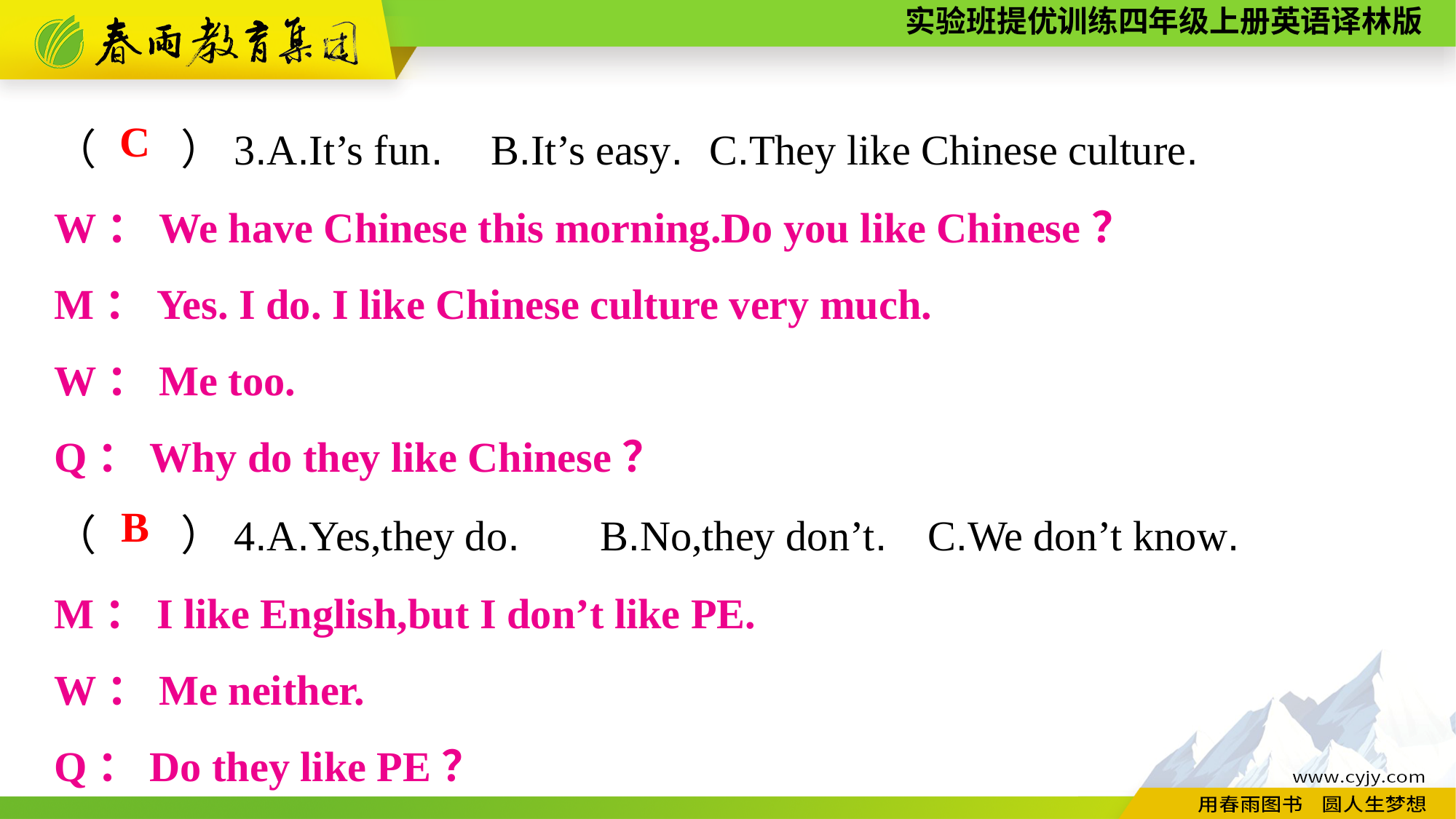

（　　）3.A.It’s fun.	B.It’s easy.	C.They like Chinese culture.
C
W：We have Chinese this morning.Do you like Chinese？
M：Yes. I do. I like Chinese culture very much.
W：Me too.
Q：Why do they like Chinese？
（　　）4.A.Yes,they do.	B.No,they don’t.	C.We don’t know.
B
M：I like English,but I don’t like PE.
W：Me neither.
Q：Do they like PE？